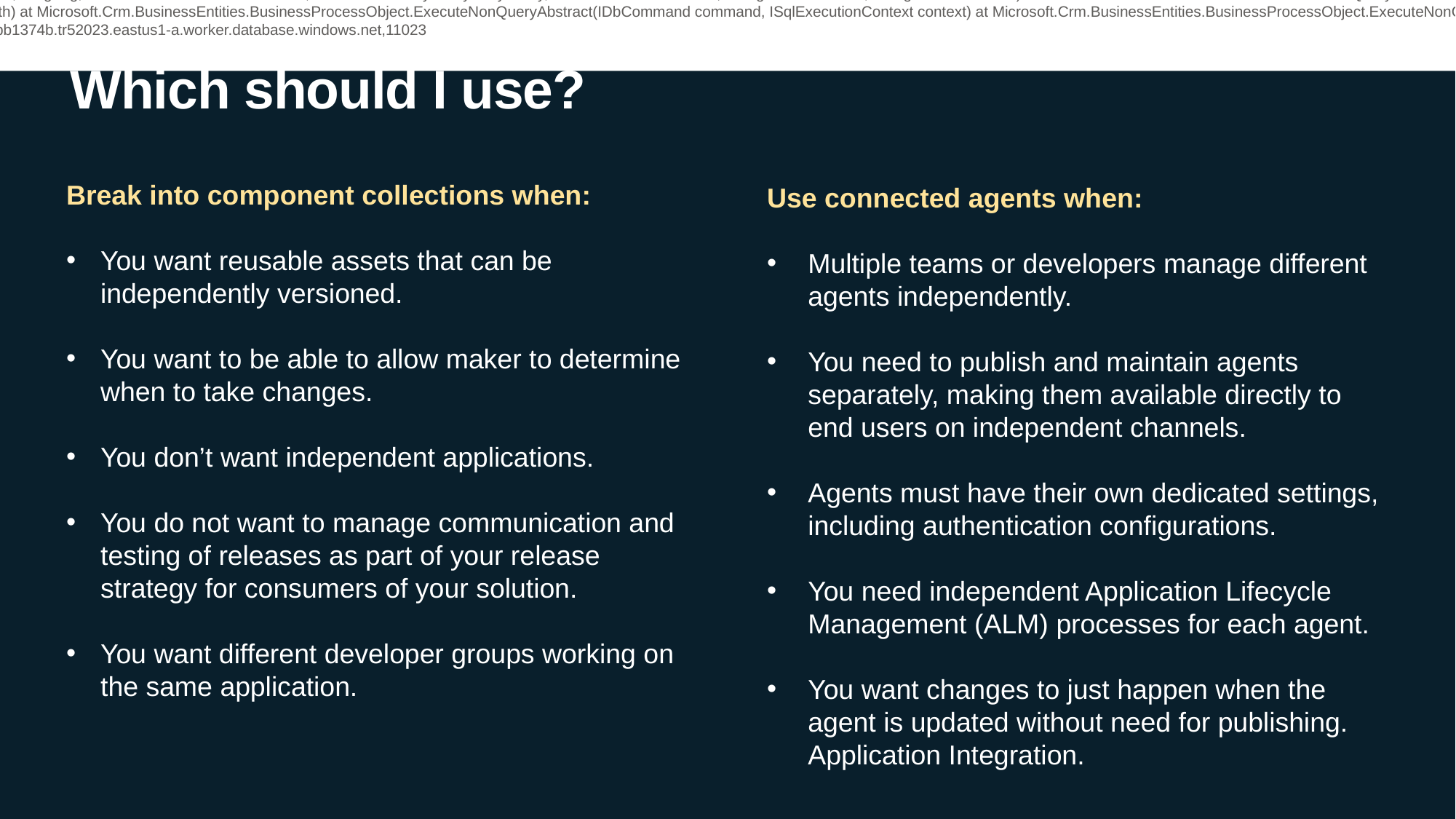

Exception message
AIModel import: FAILURE: Cannot insert duplicate key exception when executing non-query: System.Data.SqlClient.SqlCommand Exception: System.Data.SqlClient.SqlException (0x80131904): Cannot insert duplicate key row in object 'dbo.msdyn_AIModelBase' with unique index 'ndx_Uniquename'. The duplicate key value is (Sentiment Analysis, edfdb190-3791-45d8-9a6c-8f90a37c278a, 0, Jan 1 1900 12:00AM). The statement has been terminated. at Microsoft.Crm.CrmDbConnection.HandleExecutionException(Exception exception, String commandText, IDbConnection connection, IDbCommand command, IDbTransaction transaction, Boolean isOpen, Int32 commandTimeout, IConnectionRetryPolicy localRetryPolicy, Int32& retryCount) at Microsoft.Crm.CrmDbConnection.InternalExecuteWithRetry[TResult,TArg](Func`2 executeMethod, IDbCommand command, TArg arg, IConnectionRetryPolicy retryPolicy) at Microsoft.Crm.CrmDbConnection.InternalExecuteWithRetry[TResult](Func`1 executeMethod, IDbCommand command, IConnectionRetryPolicy retryPolicy) at Microsoft.Crm.CrmDbConnection.<>c__238`1.<InternalExecuteNonQuery>b__238_0(ValueTuple`8 args) at Microsoft.Xrm.Telemetry.XrmTelemetryExtensions.Execute[T,TArg](ILogger logger, XrmTelemetryActivityType activityType, Func`2 func, TArg arg) at Microsoft.Crm.CrmDbConnection.InternalExecuteNonQuery[TArg](IDbCommand command, Action`1 actionForLoggingAdditionalCustomDimensions, TArg arg, ICrmTransaction crmTransaction, IConnectionRetryPolicy retryPolicy, Int32 sourceLineNumber, String memberName, String sourceFilePath) at Microsoft.Crm.CrmDbConnection.ExecuteNonQueryInTransactionAbstract(IDbCommand command, ICrmTransaction crmTransaction, Int32 sourceLineNumber, String memberName, String sourceFilePath) at Microsoft.Crm.Platform.Server.DataEngine.SqlDataAccessManager.ExecuteNonQuery(IDbCommand command, ISqlExecutionContext context, Int32 sourceLineNumber, String memberName, String sourceFilePath) at Microsoft.Crm.BusinessEntities.BusinessProcessObject.ExecuteNonQueryAbstract(IDbCommand command, ISqlExecutionContext context) at Microsoft.Crm.BusinessEntities.BusinessProcessObject.ExecuteNonQueryAbstract(IDbCommand command, ExecutionContext context) at Microsoft.Crm.Platform.SolutionAwareComponents.CreateInstanceActionBase.ExecuteCreate(IDbCommand command, ExecutionContext context) ClientConnectionId:2756478d-869c-4fd6-aacd-f0b93ec1c3e3 Error Number:2601,State:1,Class:14 ClientConnectionId before routing:b55bbe16-521a-4143-9a0d-b578fbbb2213 Routing Destination:a3e2fbb1374b.tr52023.eastus1-a.worker.database.windows.net,11023

# Which should I use?
Break into component collections when:

You want reusable assets that can be independently versioned.

You want to be able to allow maker to determine when to take changes.

You don’t want independent applications.

You do not want to manage communication and testing of releases as part of your release strategy for consumers of your solution.

You want different developer groups working on the same application.
Use connected agents when:

Multiple teams or developers manage different agents independently.

You need to publish and maintain agents separately, making them available directly to end users on independent channels.

Agents must have their own dedicated settings, including authentication configurations.

You need independent Application Lifecycle Management (ALM) processes for each agent.

You want changes to just happen when the agent is updated without need for publishing. Application Integration.